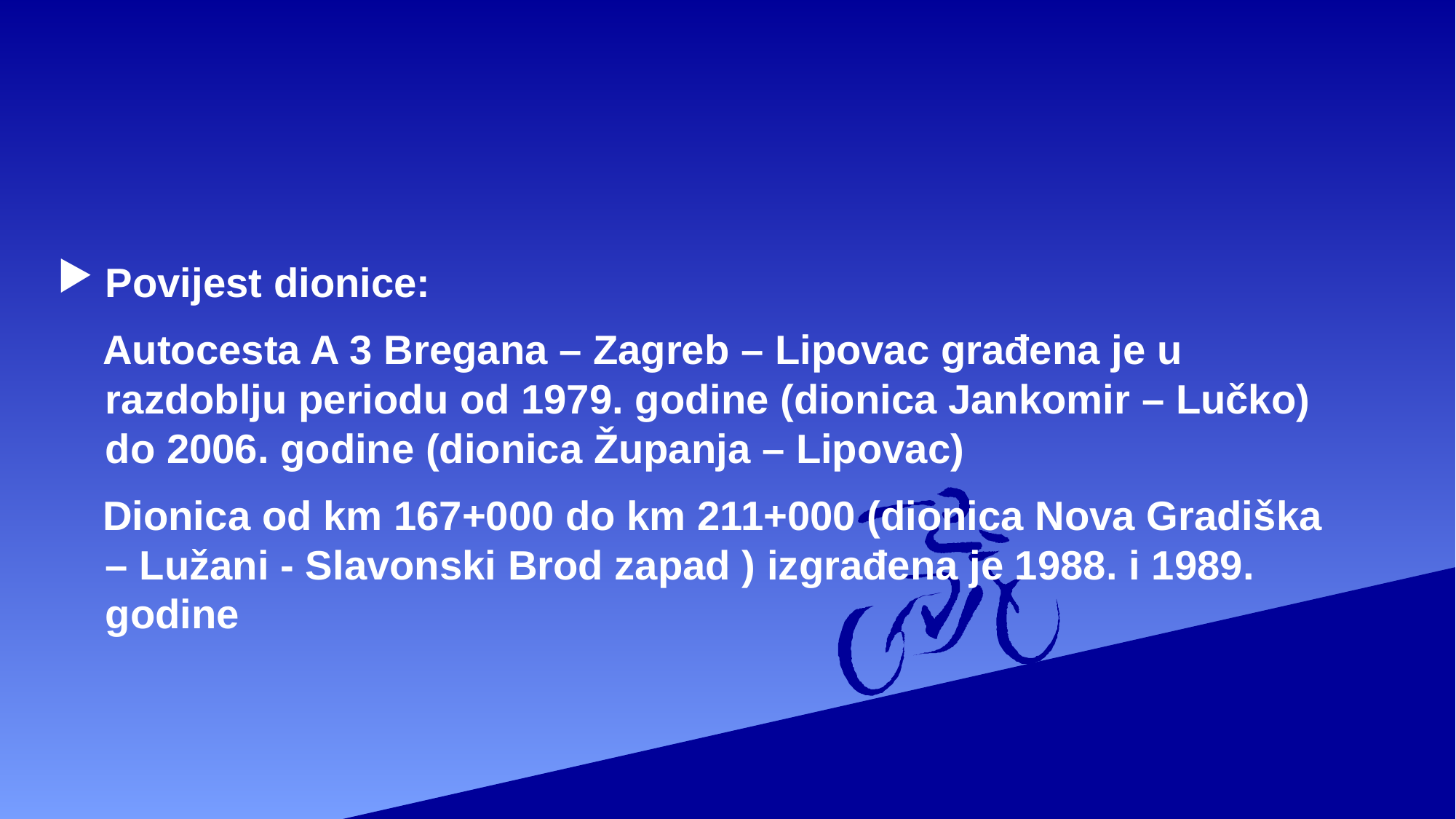

Povijest dionice:
    Autocesta A 3 Bregana – Zagreb – Lipovac građena je u razdoblju periodu od 1979. godine (dionica Jankomir – Lučko) do 2006. godine (dionica Županja – Lipovac)
    Dionica od km 167+000 do km 211+000 (dionica Nova Gradiška – Lužani - Slavonski Brod zapad ) izgrađena je 1988. i 1989. godine